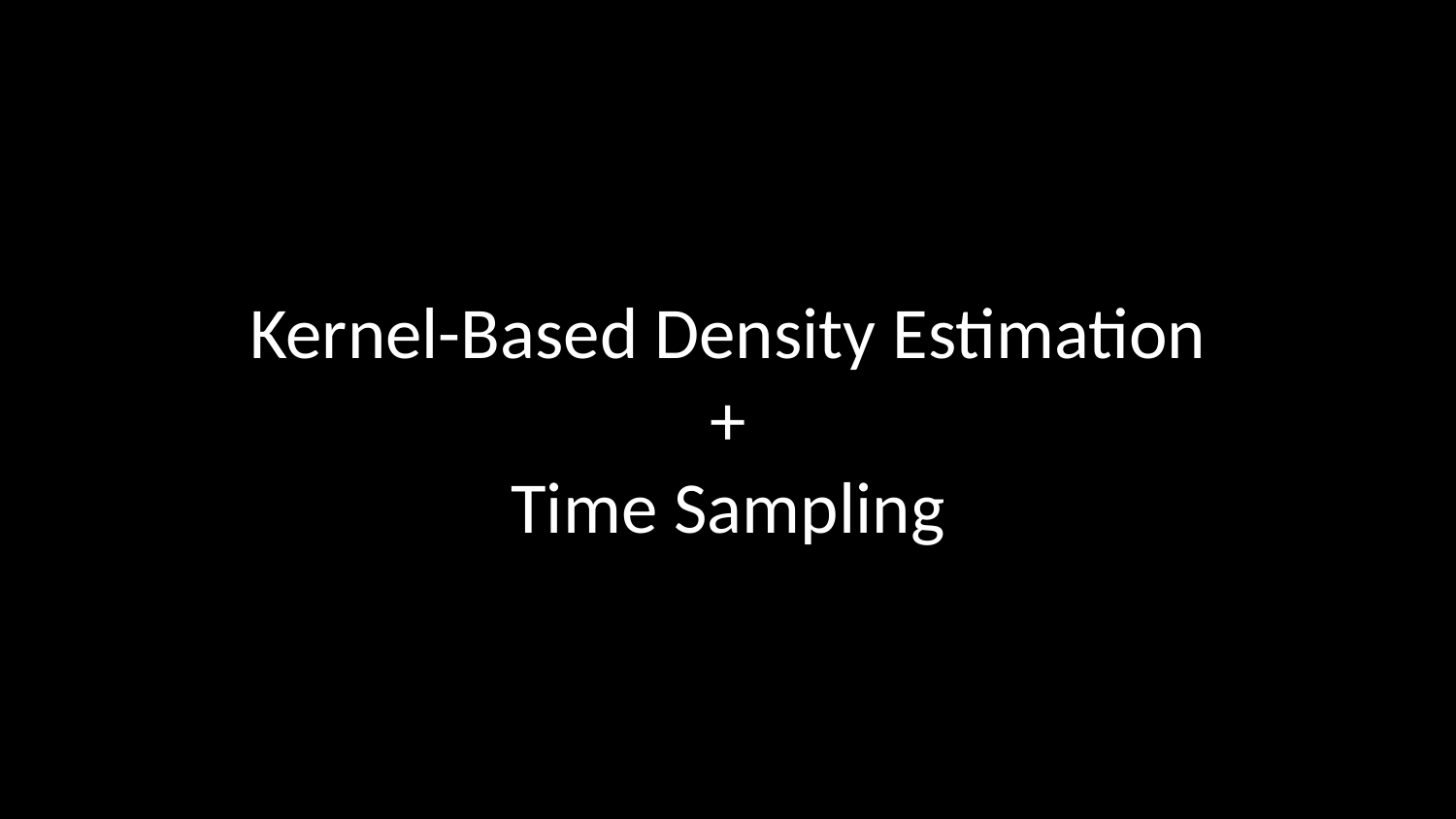

#

Kernel-Based Density Estimation
+
Time Sampling